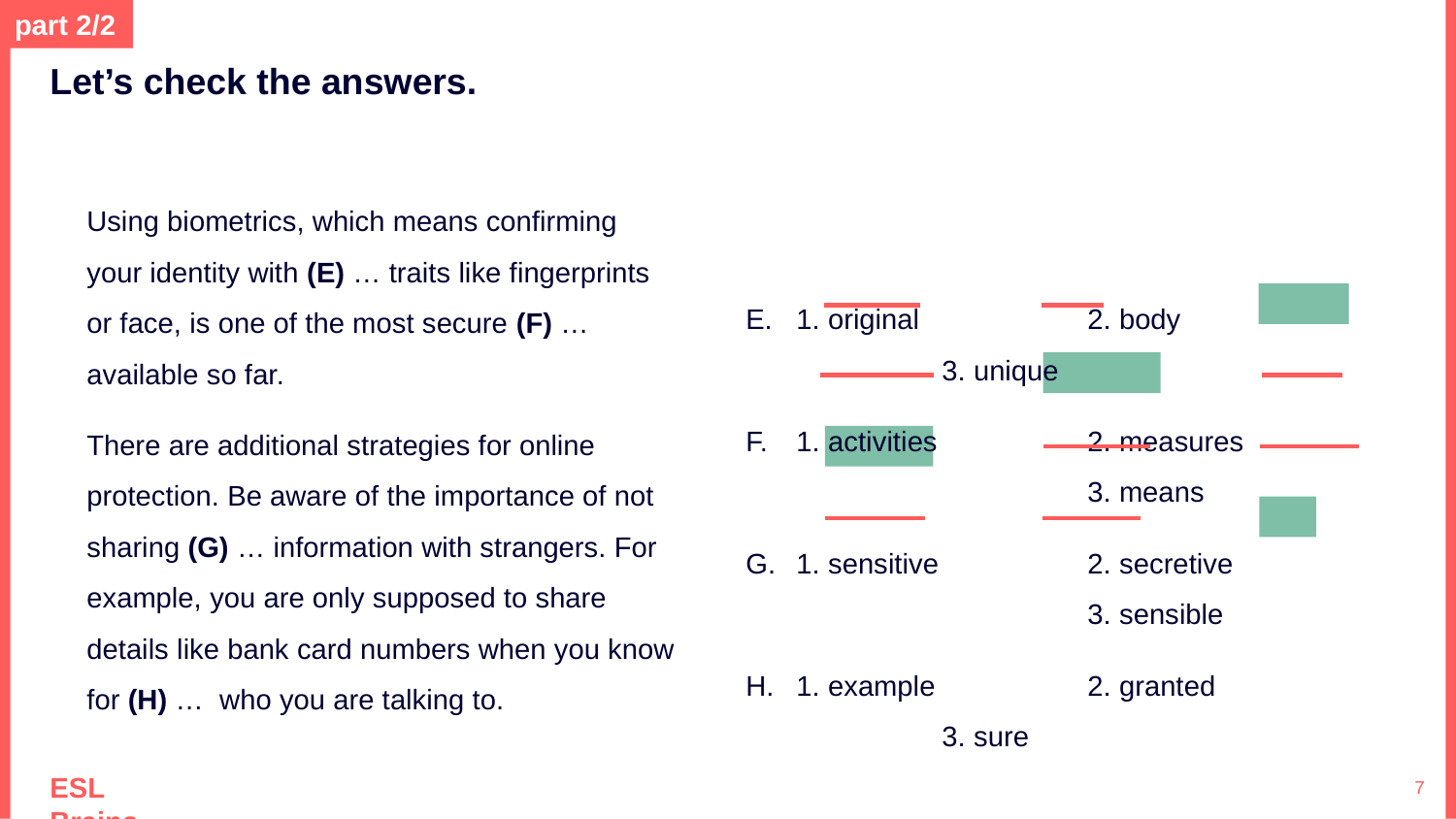

part 2/2
Let’s check the answers.
Using biometrics, which means confirming your identity with (E) … traits like fingerprints or face, is one of the most secure (F) … available so far.
There are additional strategies for online protection. Be aware of the importance of not sharing (G) … information with strangers. For example, you are only supposed to share details like bank card numbers when you know for (H) …  who you are talking to.
1. original		2. body		3. unique
1. activities		2. measures		3. means
1. sensitive		2. secretive		3. sensible
1. example		2. granted		3. sure

7